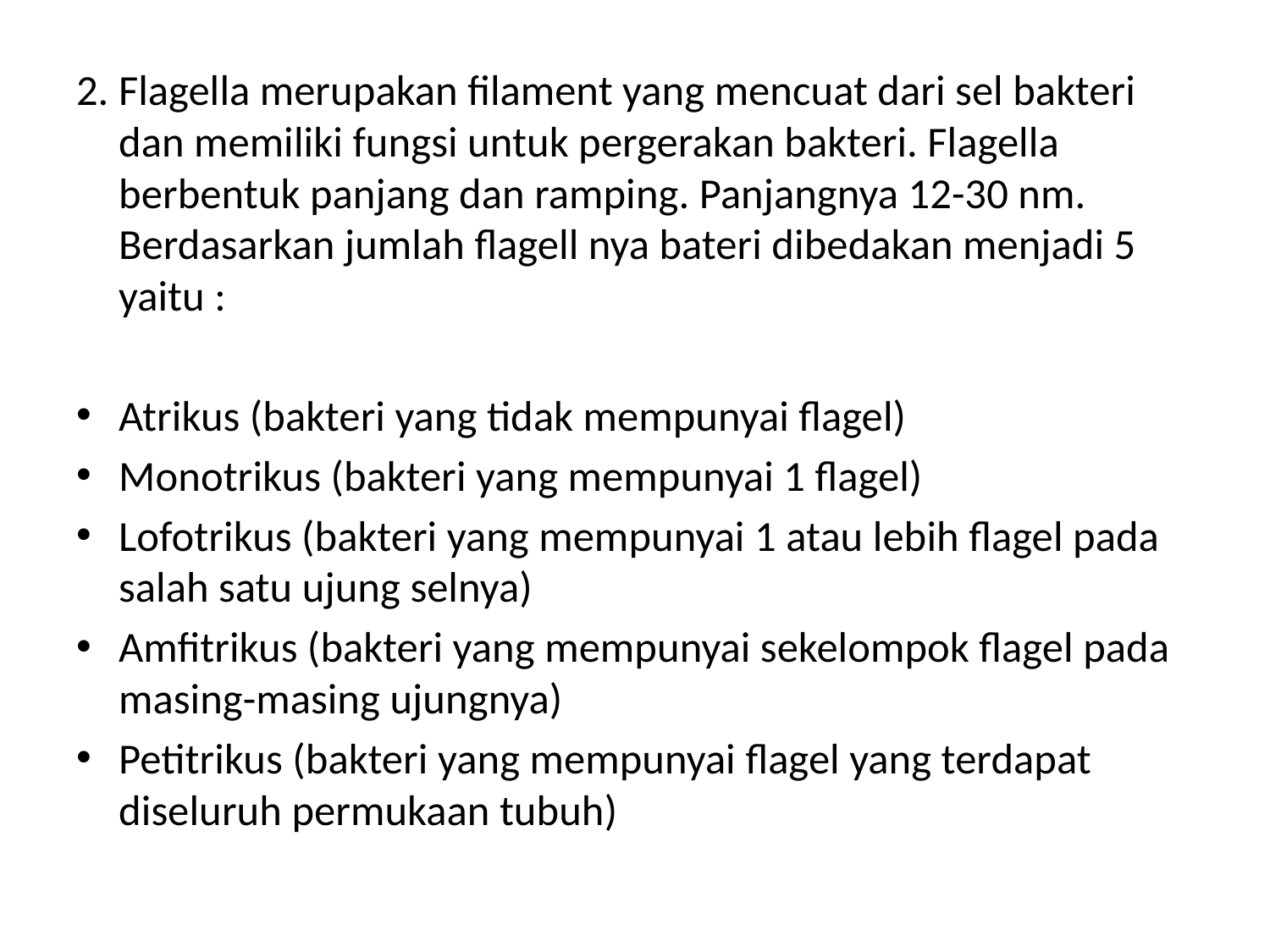

2. Flagella merupakan filament yang mencuat dari sel bakteri dan memiliki fungsi untuk pergerakan bakteri. Flagella berbentuk panjang dan ramping. Panjangnya 12-30 nm. Berdasarkan jumlah flagell nya bateri dibedakan menjadi 5 yaitu :

Atrikus (bakteri yang tidak mempunyai flagel)
Monotrikus (bakteri yang mempunyai 1 flagel)
Lofotrikus (bakteri yang mempunyai 1 atau lebih flagel pada salah satu ujung selnya)
Amfitrikus (bakteri yang mempunyai sekelompok flagel pada masing-masing ujungnya)
Petitrikus (bakteri yang mempunyai flagel yang terdapat diseluruh permukaan tubuh)